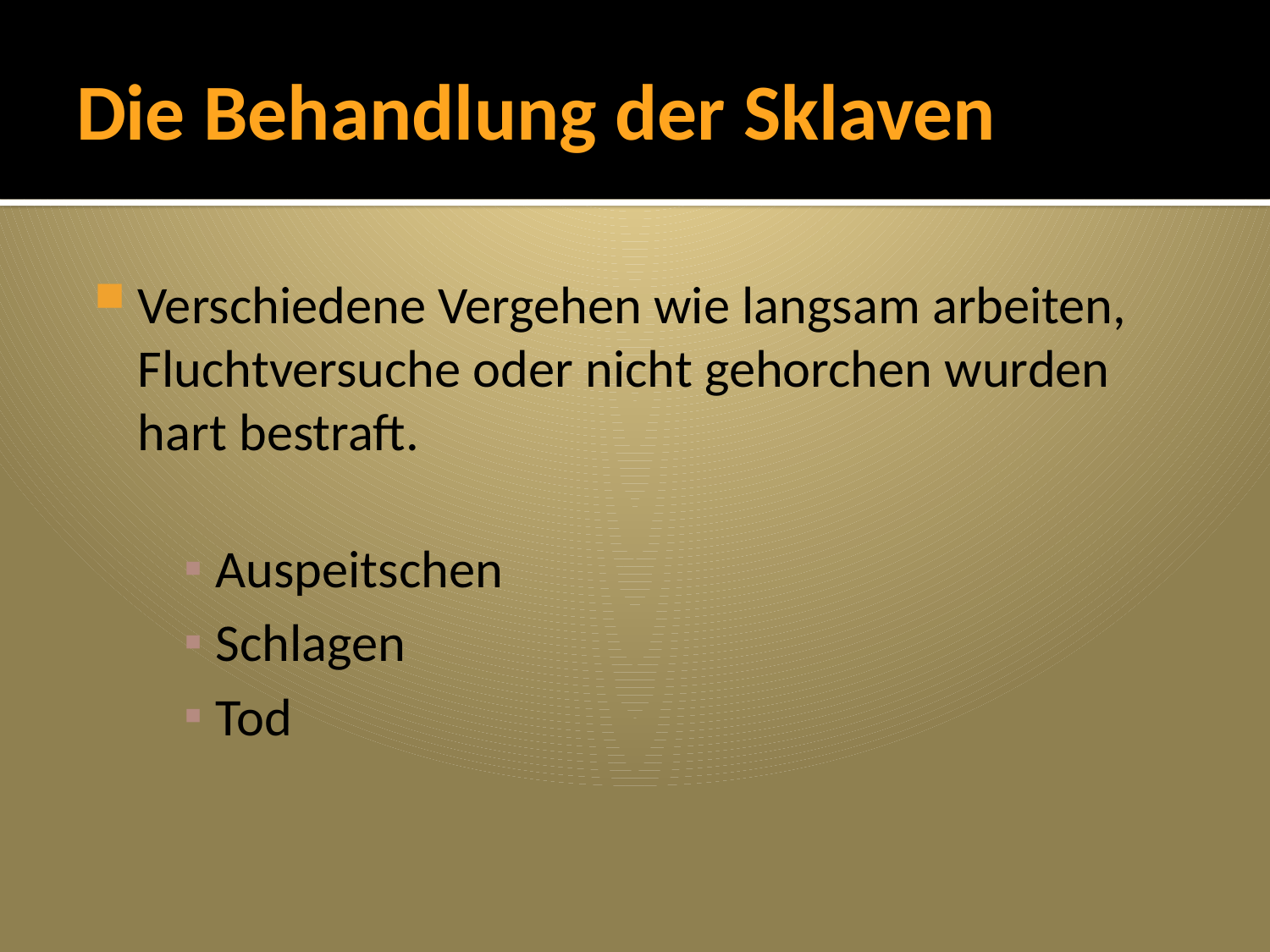

# Die Behandlung der Sklaven
Verschiedene Vergehen wie langsam arbeiten, Fluchtversuche oder nicht gehorchen wurden hart bestraft.

Auspeitschen
Schlagen
Tod